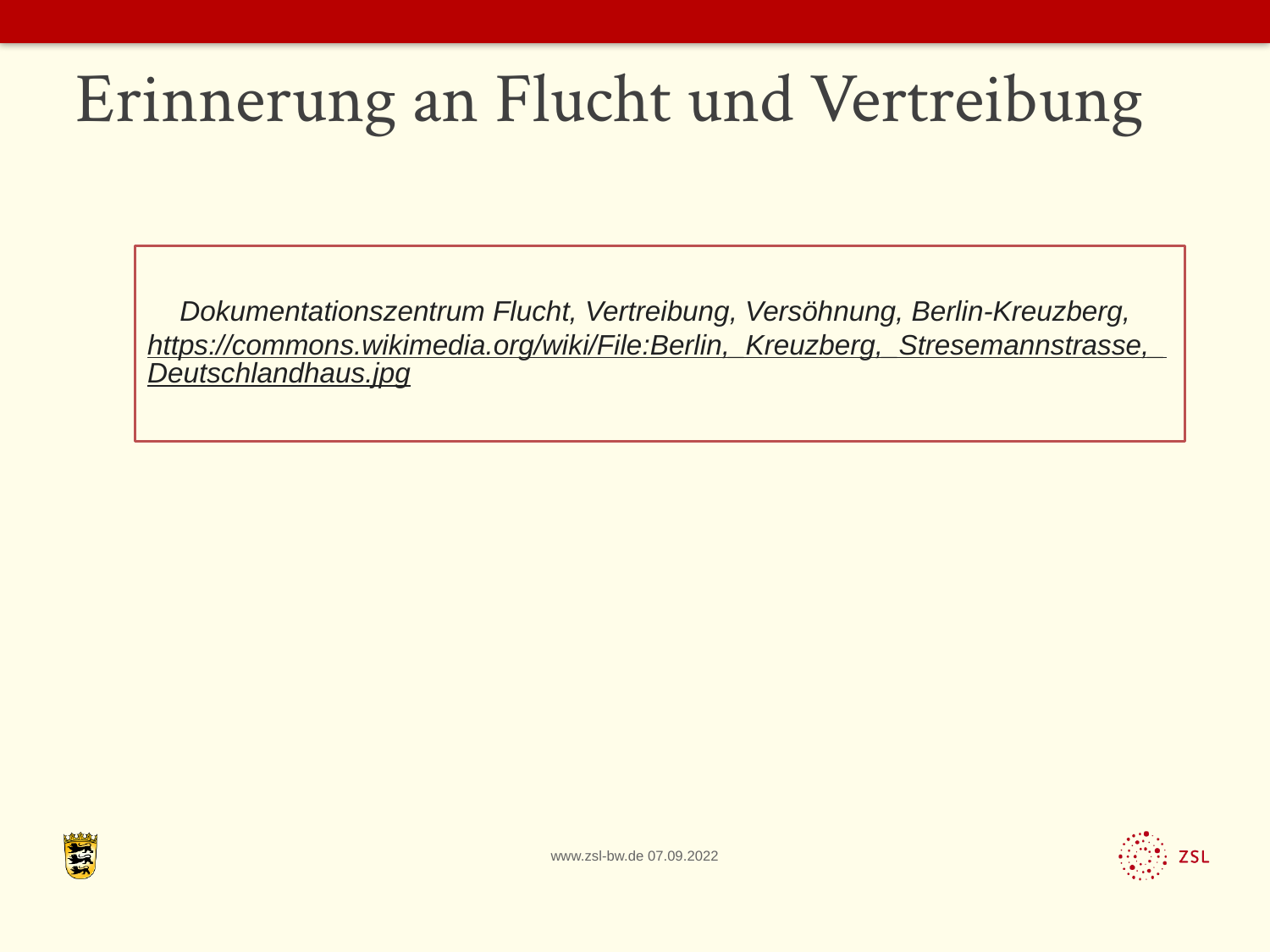

Erinnerung an Flucht und Vertreibung
Dokumentationszentrum Flucht, Vertreibung, Versöhnung, Berlin-Kreuzberg,
https://commons.wikimedia.org/wiki/File:Berlin,_Kreuzberg,_Stresemannstrasse,_Deutschlandhaus.jpg